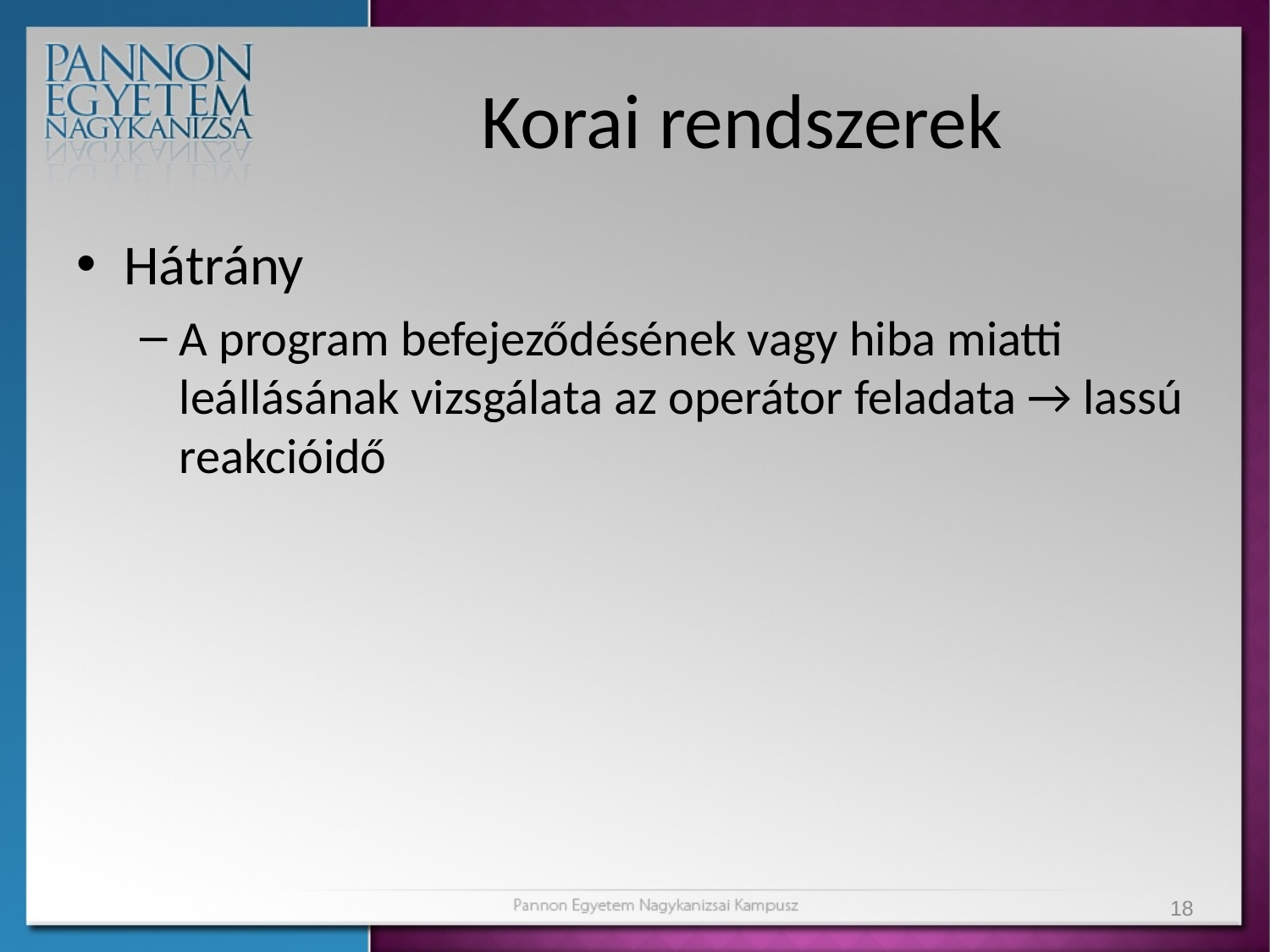

# Korai rendszerek
Hátrány
A program befejeződésének vagy hiba miatti leállásának vizsgálata az operátor feladata → lassú reakcióidő
18